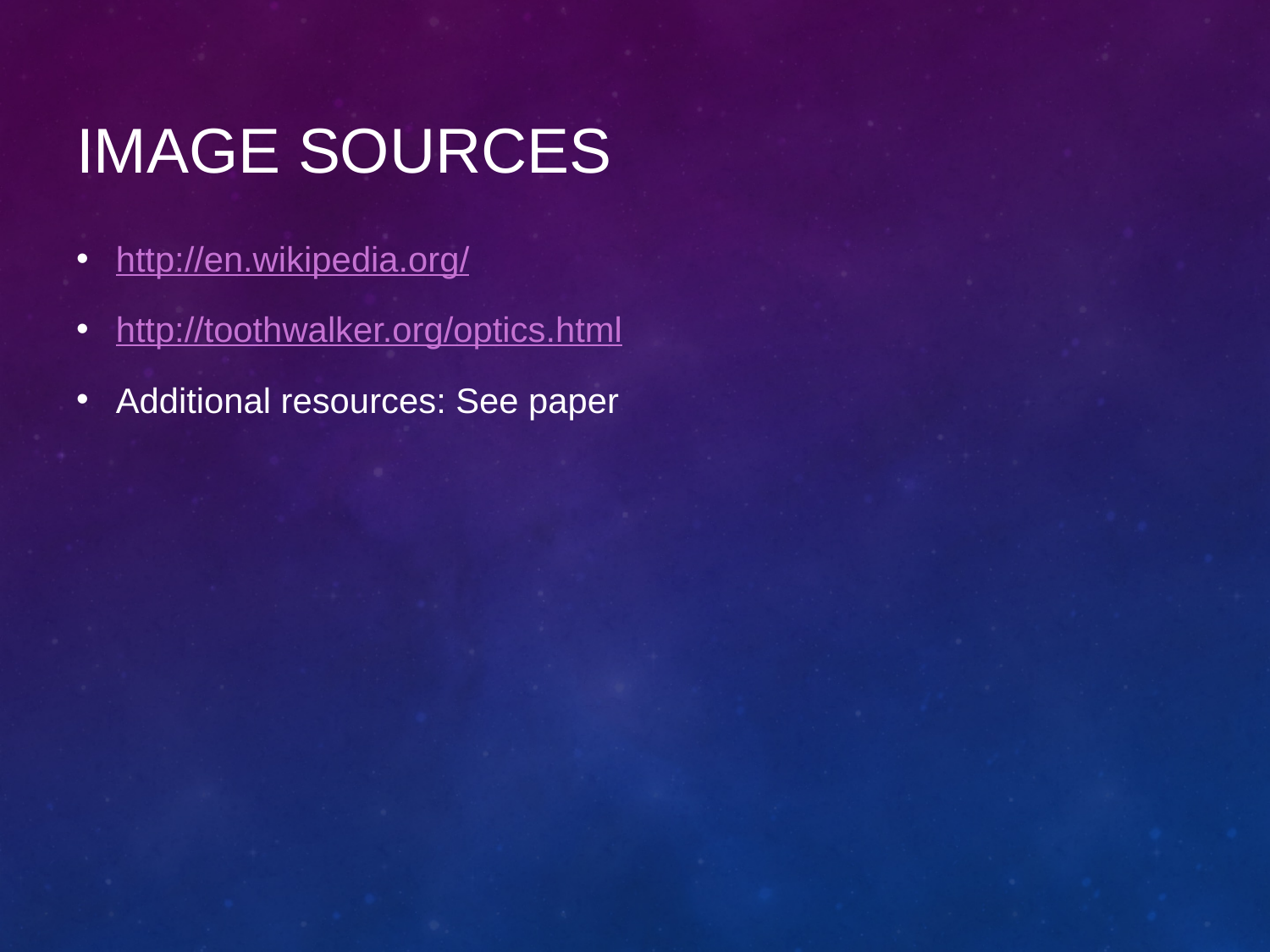

# Image Sources
http://en.wikipedia.org/
http://toothwalker.org/optics.html
Additional resources: See paper